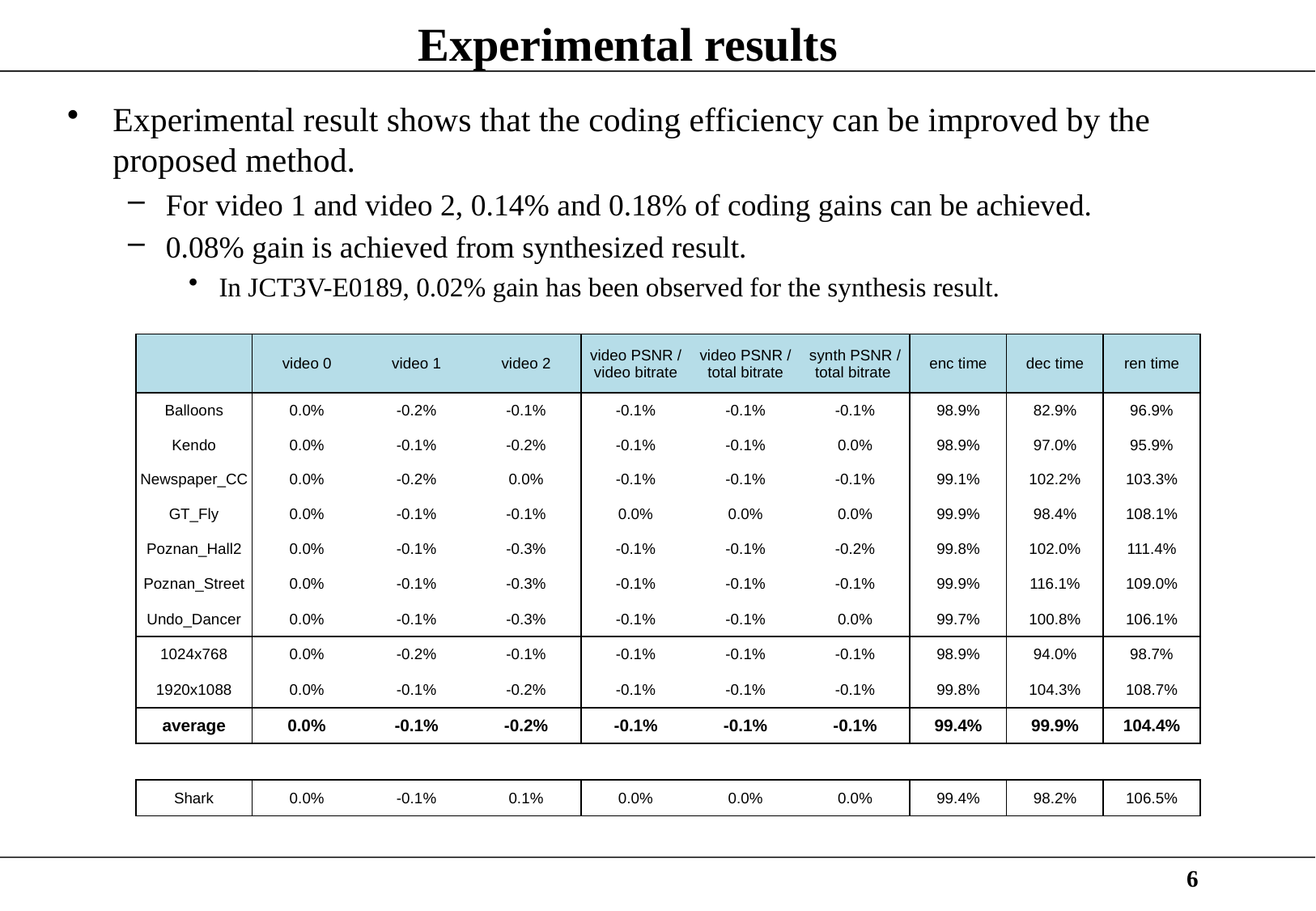

# Experimental results
Experimental result shows that the coding efficiency can be improved by the  proposed method.
For video 1 and video 2, 0.14% and 0.18% of coding gains can be achieved.
0.08% gain is achieved from synthesized result.
In JCT3V-E0189, 0.02% gain has been observed for the synthesis result.
|  | video 0 | video 1 | video 2 | video PSNR / video bitrate | video PSNR / total bitrate | synth PSNR / total bitrate | enc time | dec time | ren time |
| --- | --- | --- | --- | --- | --- | --- | --- | --- | --- |
| Balloons | 0.0% | -0.2% | -0.1% | -0.1% | -0.1% | -0.1% | 98.9% | 82.9% | 96.9% |
| Kendo | 0.0% | -0.1% | -0.2% | -0.1% | -0.1% | 0.0% | 98.9% | 97.0% | 95.9% |
| Newspaper\_CC | 0.0% | -0.2% | 0.0% | -0.1% | -0.1% | -0.1% | 99.1% | 102.2% | 103.3% |
| GT\_Fly | 0.0% | -0.1% | -0.1% | 0.0% | 0.0% | 0.0% | 99.9% | 98.4% | 108.1% |
| Poznan\_Hall2 | 0.0% | -0.1% | -0.3% | -0.1% | -0.1% | -0.2% | 99.8% | 102.0% | 111.4% |
| Poznan\_Street | 0.0% | -0.1% | -0.3% | -0.1% | -0.1% | -0.1% | 99.9% | 116.1% | 109.0% |
| Undo\_Dancer | 0.0% | -0.1% | -0.3% | -0.1% | -0.1% | 0.0% | 99.7% | 100.8% | 106.1% |
| 1024x768 | 0.0% | -0.2% | -0.1% | -0.1% | -0.1% | -0.1% | 98.9% | 94.0% | 98.7% |
| 1920x1088 | 0.0% | -0.1% | -0.2% | -0.1% | -0.1% | -0.1% | 99.8% | 104.3% | 108.7% |
| average | 0.0% | -0.1% | -0.2% | -0.1% | -0.1% | -0.1% | 99.4% | 99.9% | 104.4% |
|  |  |  |  |  |  |  |  |  |  |
| Shark | 0.0% | -0.1% | 0.1% | 0.0% | 0.0% | 0.0% | 99.4% | 98.2% | 106.5% |
6